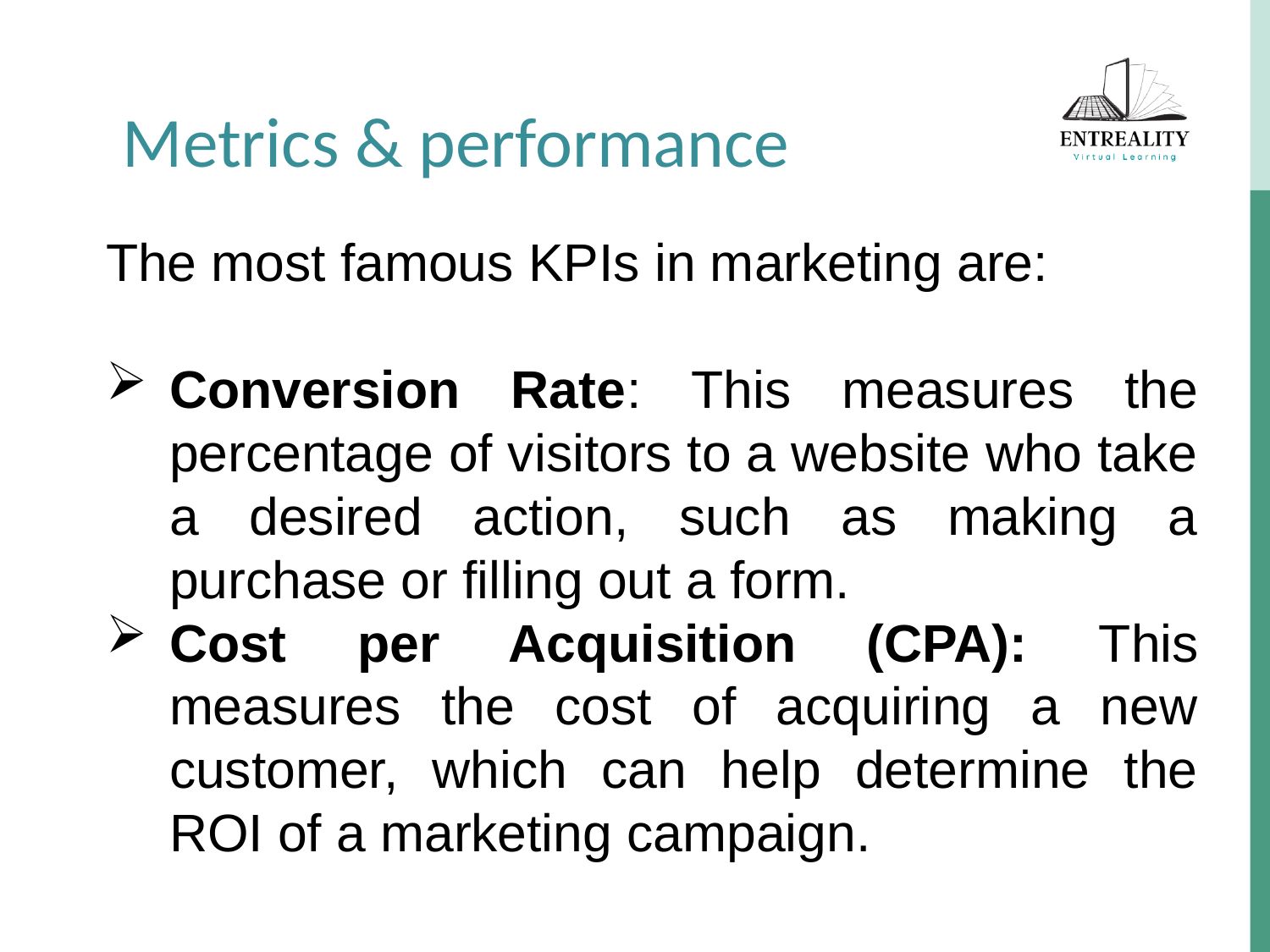

Metrics & performance
The most famous KPIs in marketing are:

Conversion Rate: This measures the percentage of visitors to a website who take a desired action, such as making a purchase or filling out a form.
Cost per Acquisition (CPA): This measures the cost of acquiring a new customer, which can help determine the ROI of a marketing campaign.